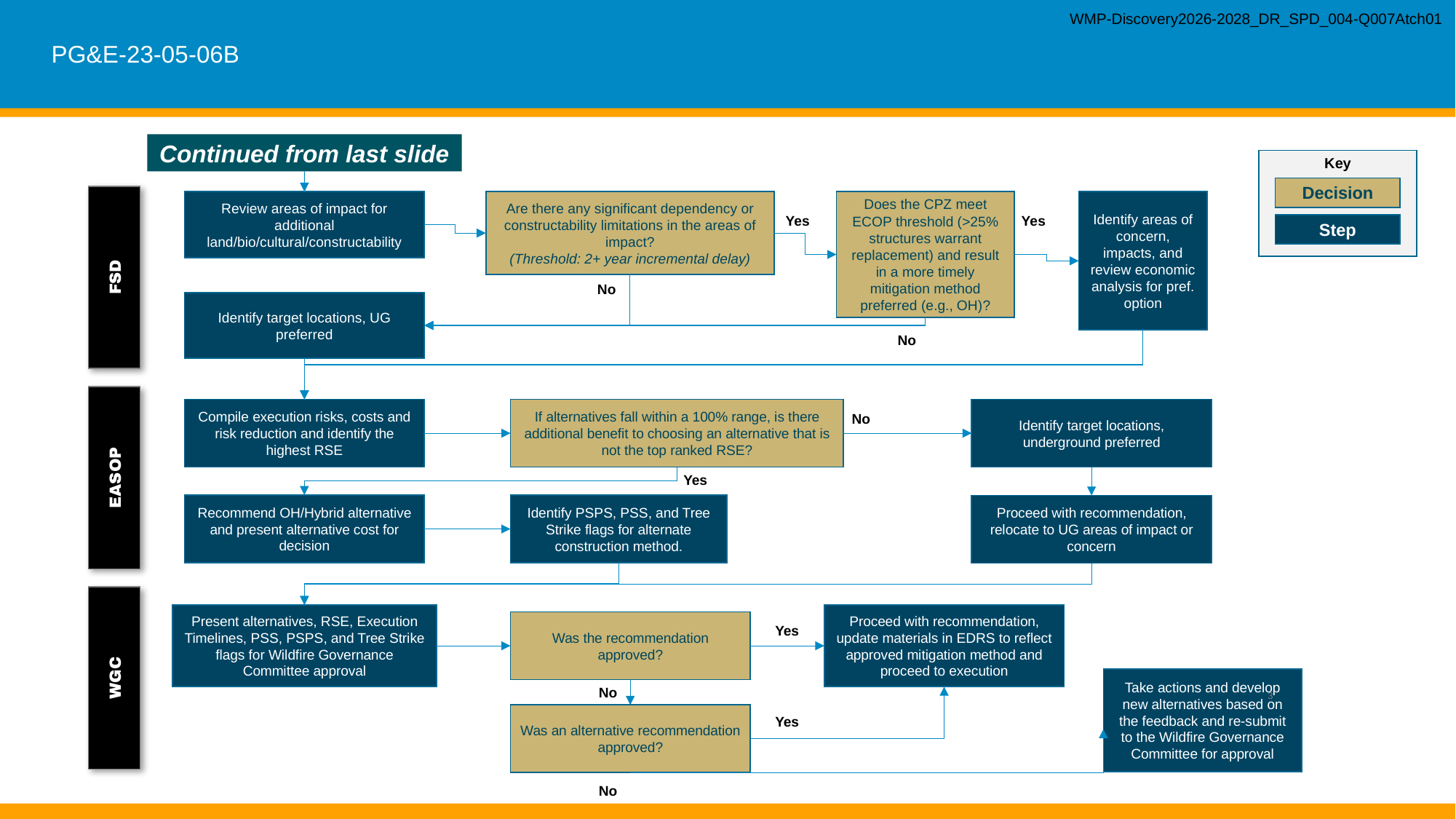

WMP-Discovery2026-2028_DR_SPD_004-Q007Atch01
# PG&E-23-05-06B
Continued from last slide
Key

Decision
Step
Identify areas of concern, impacts, and review economic analysis for pref. option
Review areas of impact for additional land/bio/cultural/constructability
Are there any significant dependency or constructability limitations in the areas of impact?
(Threshold: 2+ year incremental delay)
Does the CPZ meet ECOP threshold (>25% structures warrant replacement) and result in a more timely mitigation method preferred (e.g., OH)?
Yes
Yes
FSD
No
Identify target locations, UG preferred
No
Compile execution risks, costs and risk reduction and identify the highest RSE
Identify target locations, underground preferred
If alternatives fall within a 100% range, is there additional benefit to choosing an alternative that is not the top ranked RSE?
No
EASOP
Yes
Recommend OH/Hybrid alternative and present alternative cost for decision
Identify PSPS, PSS, and Tree Strike flags for alternate construction method.
Proceed with recommendation, relocate to UG areas of impact or concern
Present alternatives, RSE, Execution Timelines, PSS, PSPS, and Tree Strike flags for Wildfire Governance Committee approval
Proceed with recommendation, update materials in EDRS to reflect approved mitigation method and proceed to execution
Was the recommendation approved?
Yes
WGC
Take actions and develop new alternatives based on the feedback and re-submit to the Wildfire Governance Committee for approval
No
Was an alternative recommendation approved?
Yes
No
3